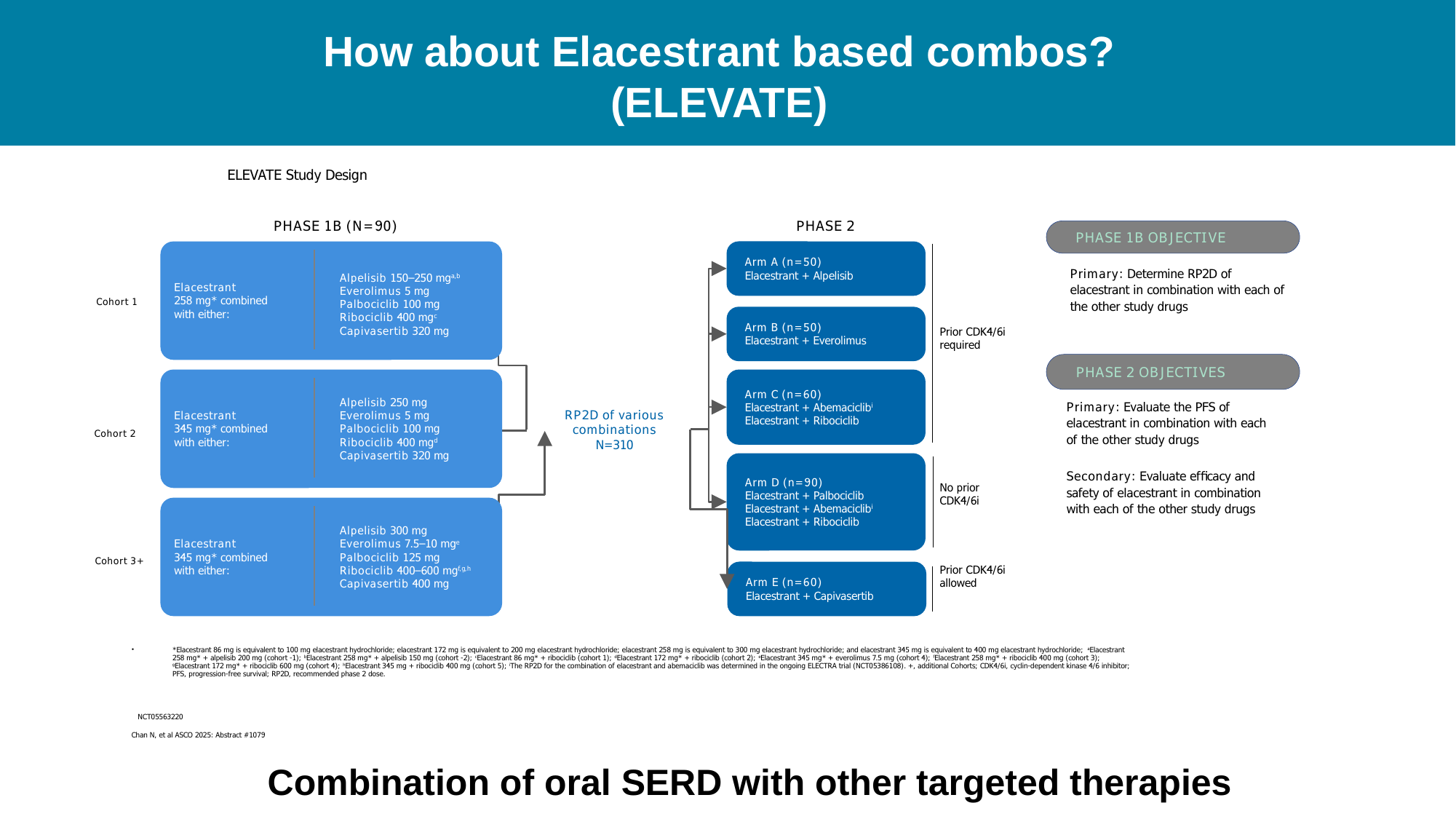

How about Elacestrant based combos? (ELEVATE)
# ELEVATE Study Design
Phase 1b (n=90)
Phase 2
Phase 1B objective
Elacestrant
258 mg* combined
with either:
Arm A (n=50)
Elacestrant + Alpelisib
Prior CDK4/6i
required
Alpelisib 150–250 mga,b
Everolimus 5 mg
Palbociclib 100 mg
Ribociclib 400 mgc
Capivasertib 320 mg
Primary: Determine RP2D of elacestrant in combination with each of the other study drugs
Cohort 1
Arm B (n=50)
Elacestrant + Everolimus
Phase 2 objectives
Elacestrant
345 mg* combined
with either:
Arm C (n=60)
Elacestrant + Abemaciclibi
Elacestrant + Ribociclib
Alpelisib 250 mg
Everolimus 5 mg
Palbociclib 100 mg
Ribociclib 400 mgd
Capivasertib 320 mg
RP2D of various combinations
N=310
Primary: Evaluate the PFS of elacestrant in combination with each of the other study drugs

Secondary: Evaluate efficacy and safety of elacestrant in combination with each of the other study drugs
Cohort 2
Arm D (n=90)
Elacestrant + Palbociclib
Elacestrant + Abemaciclibi
Elacestrant + Ribociclib
No prior
CDK4/6i

Elacestrant
345 mg* combined
with either:
Alpelisib 300 mg
Everolimus 7.5–10 mge
Palbociclib 125 mg
Ribociclib 400–600 mgf,g,h
Capivasertib 400 mg
Cohort 3+
Arm E (n=60)
Elacestrant + Capivasertib
Prior CDK4/6i
allowed
*Elacestrant 86 mg is equivalent to 100 mg elacestrant hydrochloride; elacestrant 172 mg is equivalent to 200 mg elacestrant hydrochloride; elacestrant 258 mg is equivalent to 300 mg elacestrant hydrochloride; and elacestrant 345 mg is equivalent to 400 mg elacestrant hydrochloride; aElacestrant 258 mg* + alpelisib 200 mg (cohort -1); bElacestrant 258 mg* + alpelisib 150 mg (cohort -2); cElacestrant 86 mg* + ribociclib (cohort 1); dElacestrant 172 mg* + ribociclib (cohort 2); eElacestrant 345 mg* + everolimus 7.5 mg (cohort 4); fElacestrant 258 mg* + ribociclib 400 mg (cohort 3); gElacestrant 172 mg* + ribociclib 600 mg (cohort 4); hElacestrant 345 mg + ribociclib 400 mg (cohort 5); iThe RP2D for the combination of elacestrant and abemaciclib was determined in the ongoing ELECTRA trial (NCT05386108). +, additional Cohorts; CDK4/6i, cyclin-dependent kinase 4/6 inhibitor; PFS, progression-free survival; RP2D, recommended phase 2 dose.
NCT05563220
Chan N, et al ASCO 2025: Abstract #1079
Combination of oral SERD with other targeted therapies